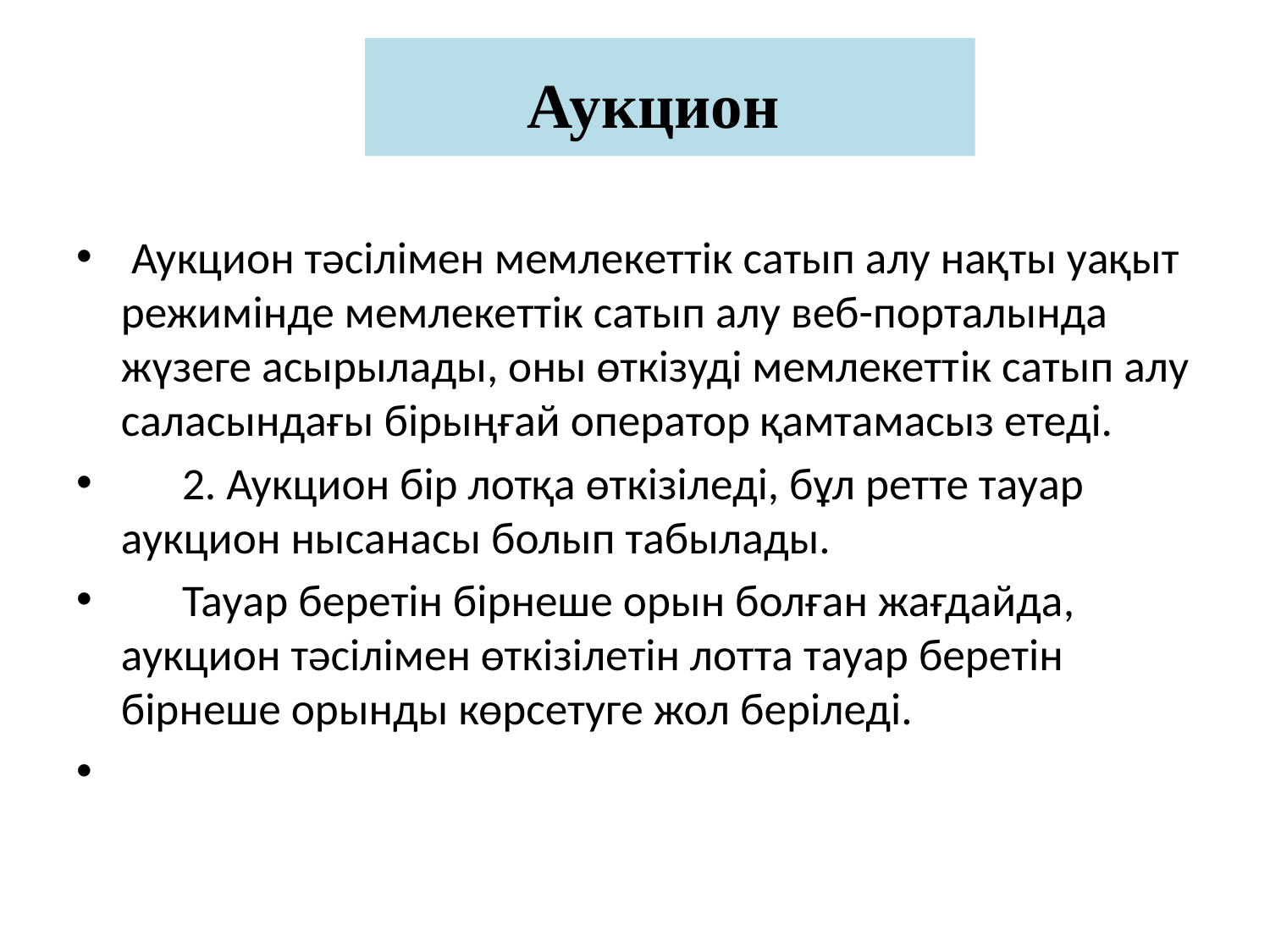

# Аукцион
 Аукцион тәсілімен мемлекеттік сатып алу нақты уақыт режимiнде мемлекеттiк сатып алу веб-порталында жүзеге асырылады, оны өткізуді мемлекеттiк сатып алу саласындағы бірыңғай оператор қамтамасыз етеді.
      2. Аукцион бір лотқа өткізіледі, бұл ретте тауар аукцион нысанасы болып табылады.
      Тауар беретін бірнеше орын болған жағдайда, аукцион тәсілімен өткізілетін лотта тауар беретін бірнеше орынды көрсетуге жол беріледі.